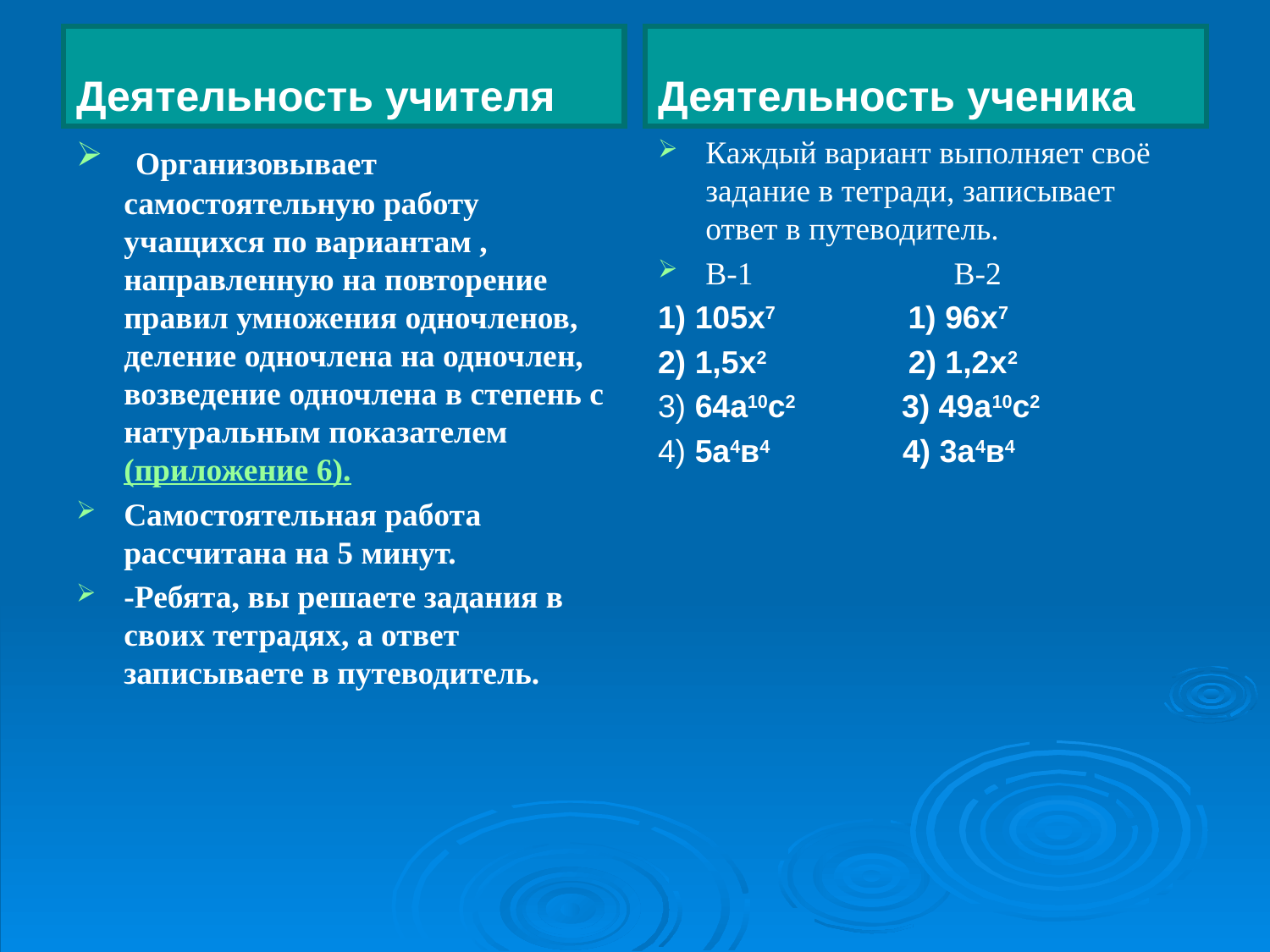

Деятельность учителя
Деятельность ученика
 Организовывает самостоятельную работу  учащихся по вариантам , направленную на повторение правил умножения одночленов, деление одночлена на одночлен, возведение одночлена в степень с натуральным показателем (приложение 6).
Самостоятельная работа рассчитана на 5 минут.
-Ребята, вы решаете задания в своих тетрадях, а ответ записываете в путеводитель.

Каждый вариант выполняет своё задание в тетради, записывает ответ в путеводитель.
В-1                         В-2
1) 105х7               1) 96х7
2) 1,5х2                2) 1,2х2
3) 64а10с2            3) 49а10с2
4) 5а4в4               4) 3а4в4